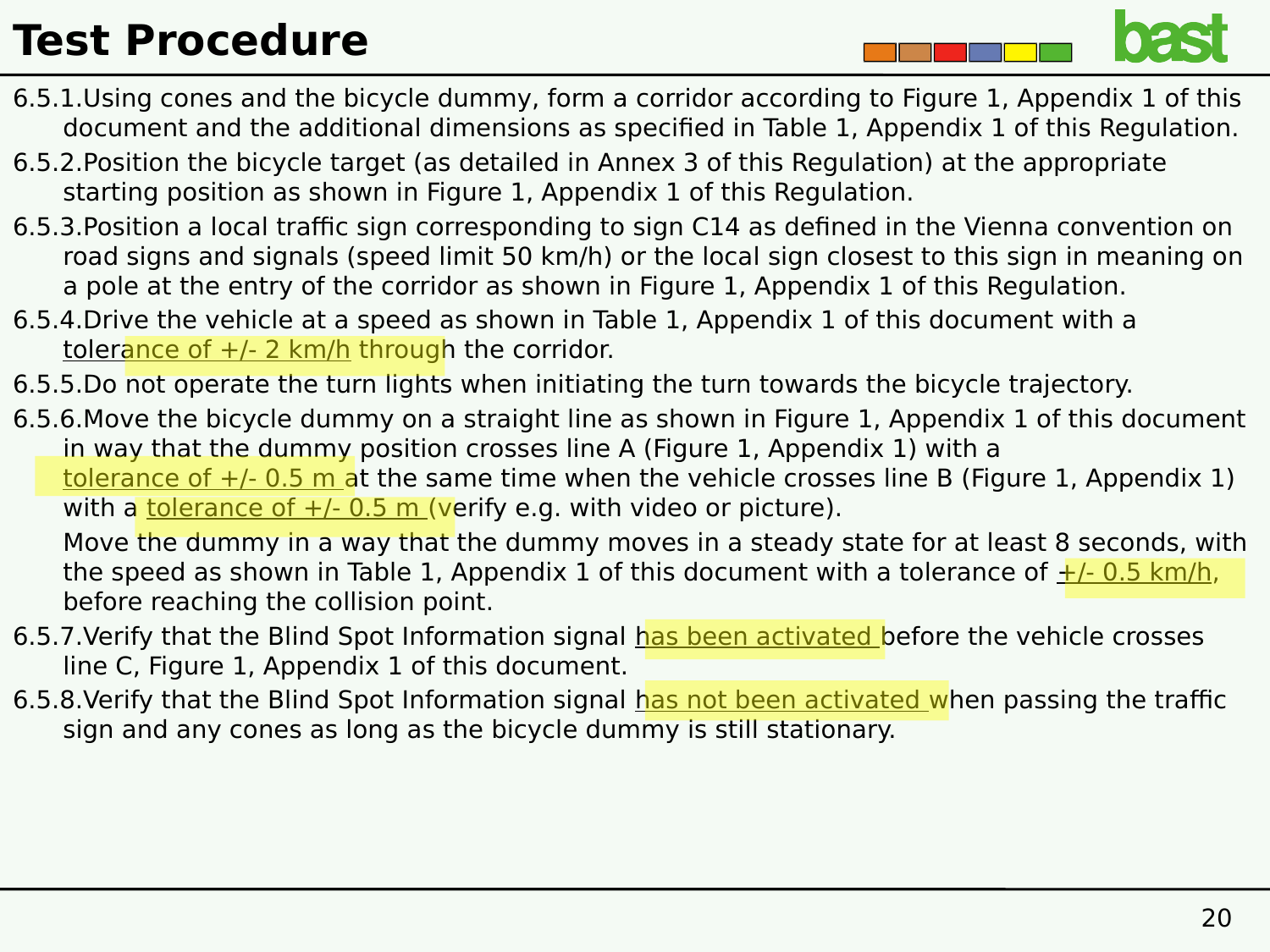

# Test Procedure
6.5.1.Using cones and the bicycle dummy, form a corridor according to Figure 1, Appendix 1 of this document and the additional dimensions as specified in Table 1, Appendix 1 of this Regulation.
6.5.2.Position the bicycle target (as detailed in Annex 3 of this Regulation) at the appropriate starting position as shown in Figure 1, Appendix 1 of this Regulation.
6.5.3.Position a local traffic sign corresponding to sign C14 as defined in the Vienna convention on road signs and signals (speed limit 50 km/h) or the local sign closest to this sign in meaning on a pole at the entry of the corridor as shown in Figure 1, Appendix 1 of this Regulation.
6.5.4.Drive the vehicle at a speed as shown in Table 1, Appendix 1 of this document with a 	tolerance of +/- 2 km/h through the corridor.
6.5.5.Do not operate the turn lights when initiating the turn towards the bicycle trajectory.
6.5.6.Move the bicycle dummy on a straight line as shown in Figure 1, Appendix 1 of this document in way that the dummy position crosses line A (Figure 1, Appendix 1) with a
tolerance of +/- 0.5 m at the same time when the vehicle crosses line B (Figure 1, Appendix 1) with a tolerance of +/- 0.5 m (verify e.g. with video or picture).
	Move the dummy in a way that the dummy moves in a steady state for at least 8 seconds, with the speed as shown in Table 1, Appendix 1 of this document with a tolerance of +/- 0.5 km/h, before reaching the collision point.
6.5.7.Verify that the Blind Spot Information signal has been activated before the vehicle crosses line C, Figure 1, Appendix 1 of this document.
6.5.8.Verify that the Blind Spot Information signal has not been activated when passing the traffic sign and any cones as long as the bicycle dummy is still stationary.

20